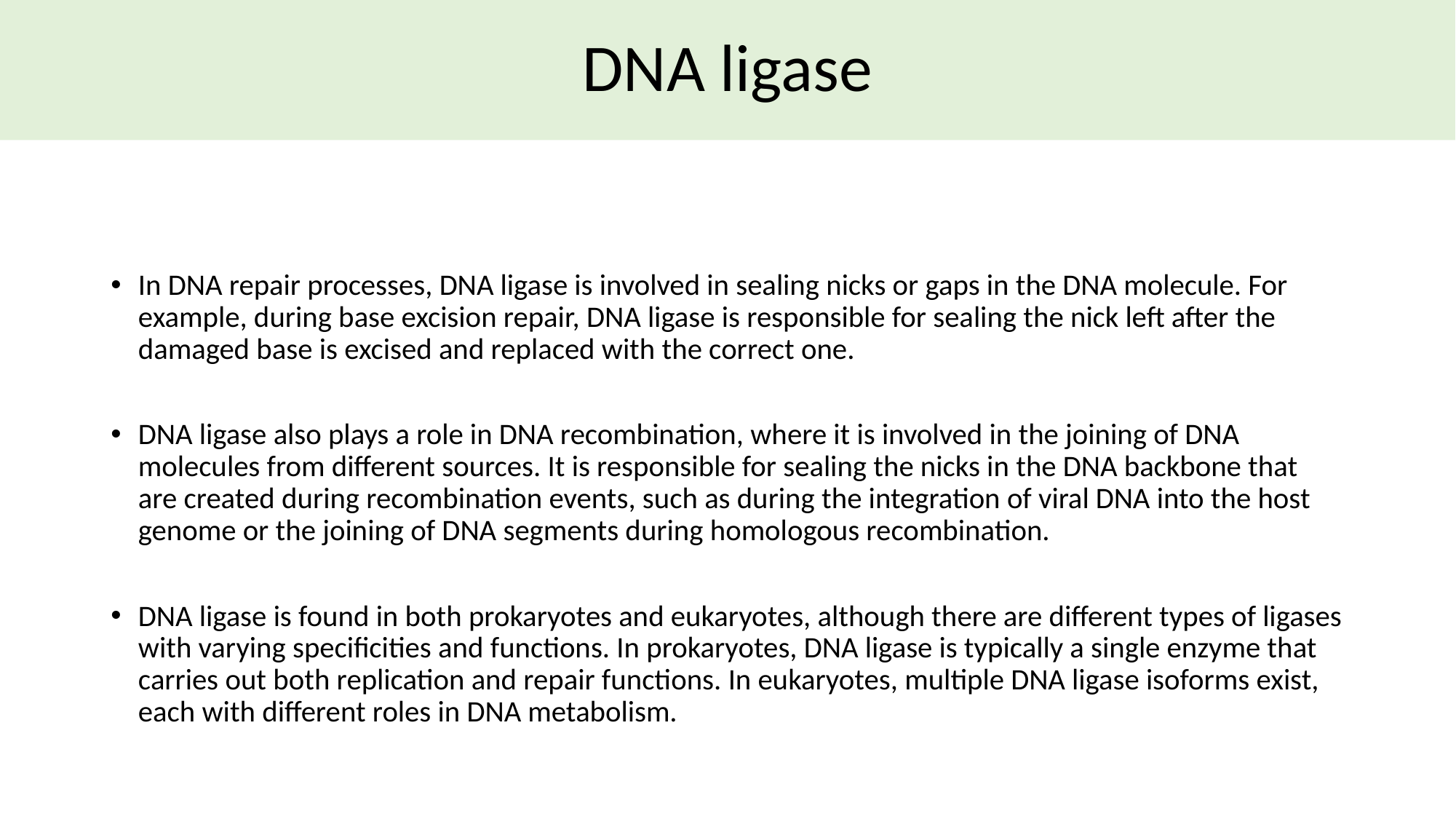

# DNA ligase

In DNA repair processes, DNA ligase is involved in sealing nicks or gaps in the DNA molecule. For example, during base excision repair, DNA ligase is responsible for sealing the nick left after the damaged base is excised and replaced with the correct one.

DNA ligase also plays a role in DNA recombination, where it is involved in the joining of DNA molecules from different sources. It is responsible for sealing the nicks in the DNA backbone that are created during recombination events, such as during the integration of viral DNA into the host genome or the joining of DNA segments during homologous recombination.

DNA ligase is found in both prokaryotes and eukaryotes, although there are different types of ligases with varying specificities and functions. In prokaryotes, DNA ligase is typically a single enzyme that carries out both replication and repair functions. In eukaryotes, multiple DNA ligase isoforms exist, each with different roles in DNA metabolism.